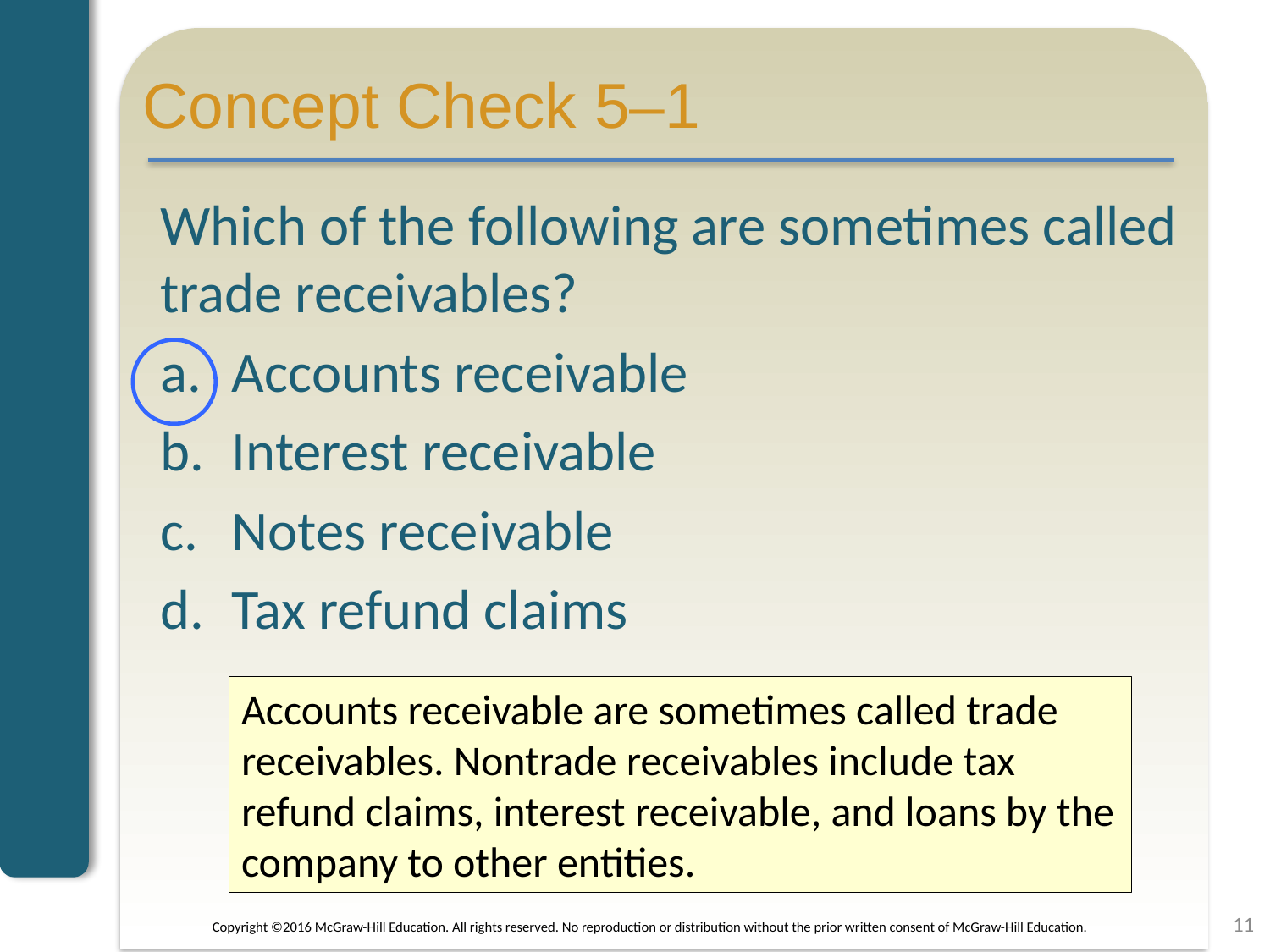

# Concept Check 5–1
Which of the following are sometimes called trade receivables?
Accounts receivable
Interest receivable
Notes receivable
Tax refund claims

Accounts receivable are sometimes called trade receivables. Nontrade receivables include tax refund claims, interest receivable, and loans by the company to other entities.
11
Copyright ©2016 McGraw-Hill Education. All rights reserved. No reproduction or distribution without the prior written consent of McGraw-Hill Education.